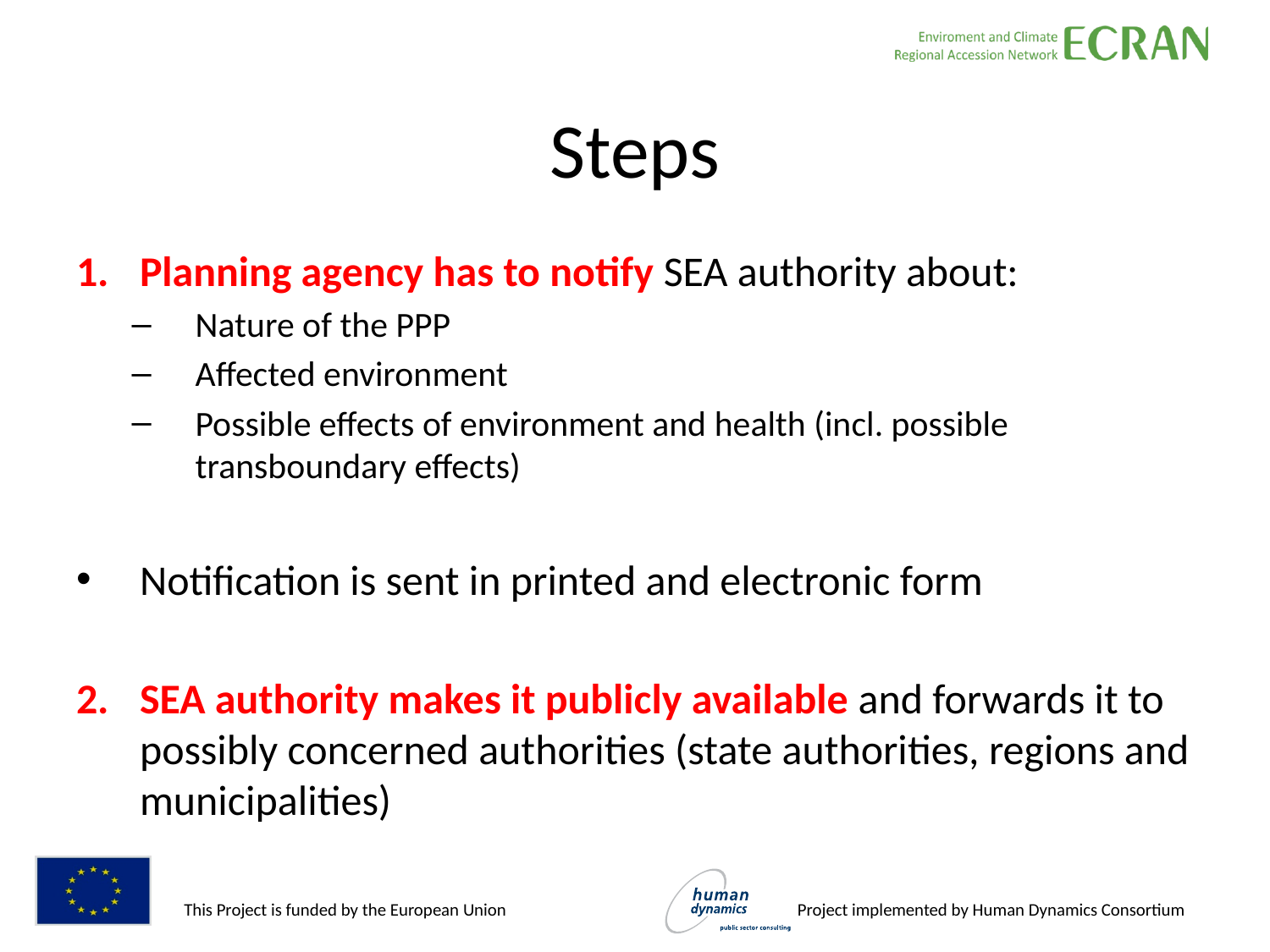

# Steps
Planning agency has to notify SEA authority about:
Nature of the PPP
Affected environment
Possible effects of environment and health (incl. possible transboundary effects)

Notification is sent in printed and electronic form

SEA authority makes it publicly available and forwards it to possibly concerned authorities (state authorities, regions and municipalities)